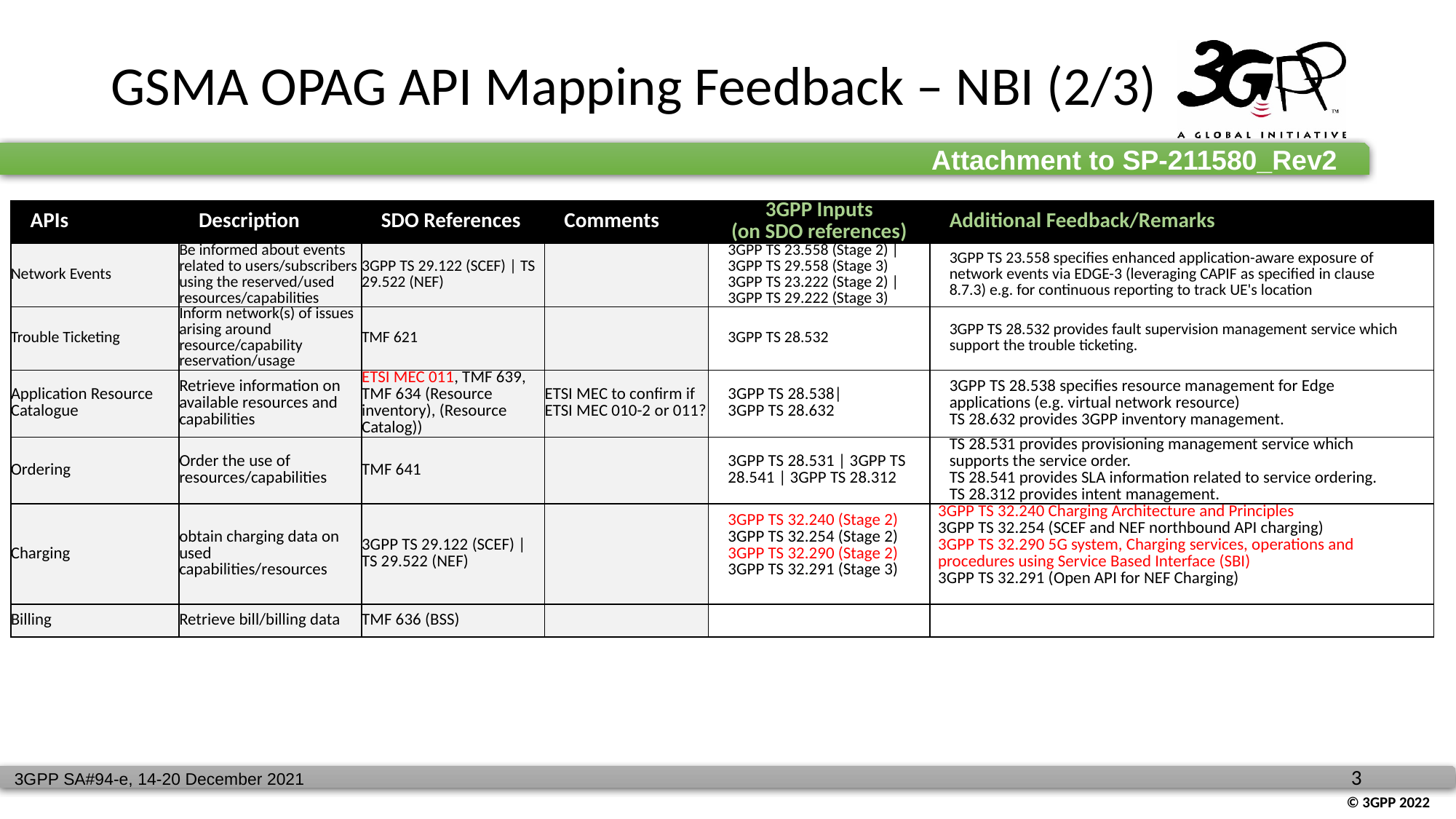

GSMA OPAG API Mapping Feedback – NBI (2/3)
| APIs | Description | SDO References | Comments | 3GPP Inputs (on SDO references) | Additional Feedback/Remarks |
| --- | --- | --- | --- | --- | --- |
| Network Events | Be informed about events related to users/subscribers using the reserved/used resources/capabilities | 3GPP TS 29.122 (SCEF) | TS 29.522 (NEF) |  | 3GPP TS 23.558 (Stage 2) | 3GPP TS 29.558 (Stage 3) 3GPP TS 23.222 (Stage 2) | 3GPP TS 29.222 (Stage 3) | 3GPP TS 23.558 specifies enhanced application-aware exposure of network events via EDGE-3 (leveraging CAPIF as specified in clause 8.7.3) e.g. for continuous reporting to track UE's location |
| Trouble Ticketing | Inform network(s) of issues arising around resource/capability reservation/usage | TMF 621 |  | 3GPP TS 28.532 | 3GPP TS 28.532 provides fault supervision management service which support the trouble ticketing. |
| Application Resource Catalogue | Retrieve information on available resources and capabilities | ETSI MEC 011, TMF 639, TMF 634 (Resource inventory), (Resource Catalog)) | ETSI MEC to confirm if ETSI MEC 010-2 or 011? | 3GPP TS 28.538| 3GPP TS 28.632 | 3GPP TS 28.538 specifies resource management for Edge applications (e.g. virtual network resource) TS 28.632 provides 3GPP inventory management. |
| Ordering | Order the use of resources/capabilities | TMF 641 |  | 3GPP TS 28.531 | 3GPP TS 28.541 | 3GPP TS 28.312 | TS 28.531 provides provisioning management service which supports the service order. TS 28.541 provides SLA information related to service ordering. TS 28.312 provides intent management. |
| Charging | obtain charging data on used capabilities/resources | 3GPP TS 29.122 (SCEF) | TS 29.522 (NEF) |  | 3GPP TS 32.240 (Stage 2) 3GPP TS 32.254 (Stage 2) 3GPP TS 32.290 (Stage 2) 3GPP TS 32.291 (Stage 3) | 3GPP TS 32.240 Charging Architecture and Principles 3GPP TS 32.254 (SCEF and NEF northbound API charging) 3GPP TS 32.290 5G system, Charging services, operations and procedures using Service Based Interface (SBI) 3GPP TS 32.291 (Open API for NEF Charging) |
| Billing | Retrieve bill/billing data | TMF 636 (BSS) |  |  |  |